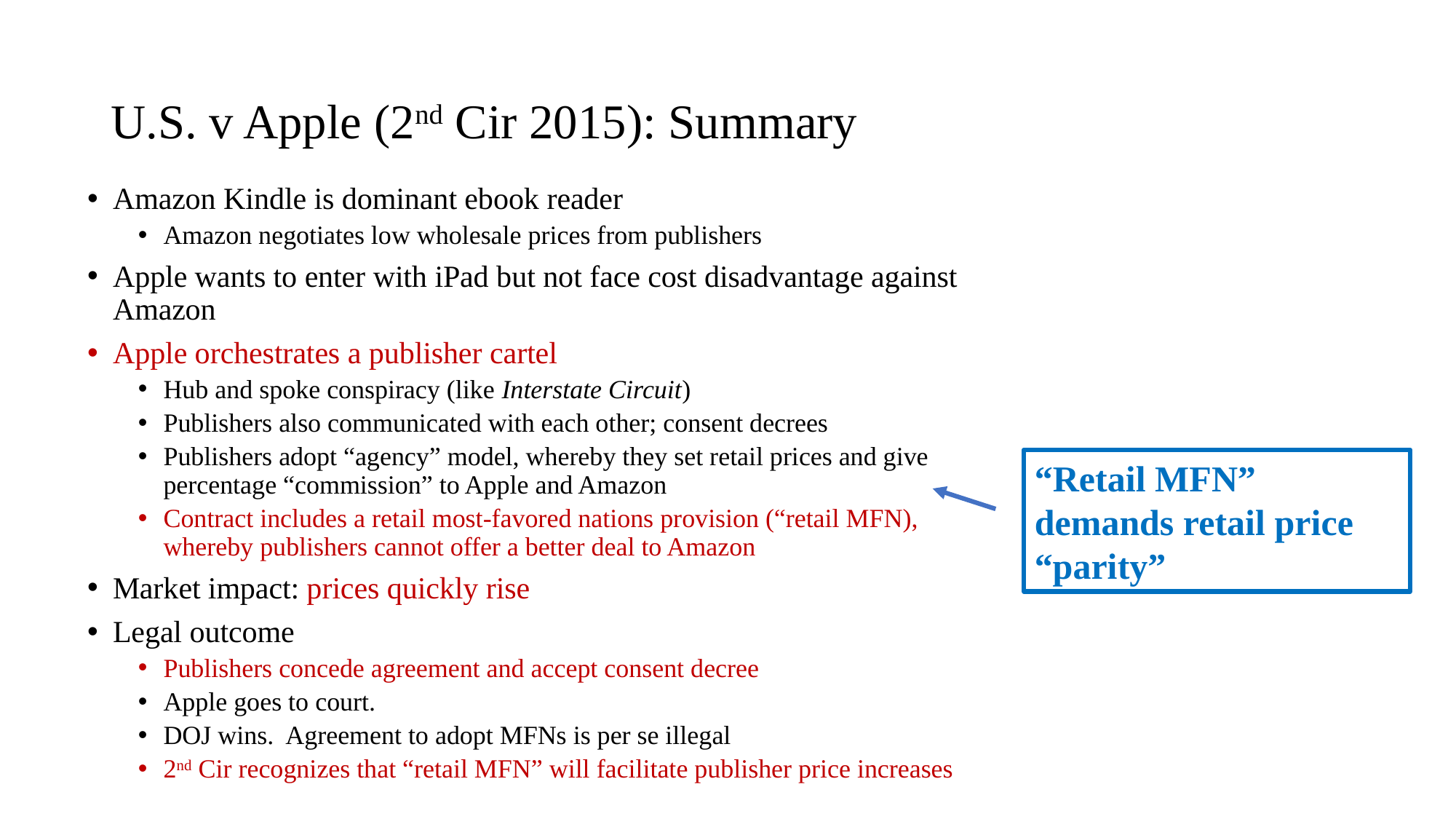

# U.S. v Apple (2nd Cir 2015): Summary
Amazon Kindle is dominant ebook reader
Amazon negotiates low wholesale prices from publishers
Apple wants to enter with iPad but not face cost disadvantage against Amazon
Apple orchestrates a publisher cartel
Hub and spoke conspiracy (like Interstate Circuit)
Publishers also communicated with each other; consent decrees
Publishers adopt “agency” model, whereby they set retail prices and give percentage “commission” to Apple and Amazon
Contract includes a retail most-favored nations provision (“retail MFN), whereby publishers cannot offer a better deal to Amazon
Market impact: prices quickly rise
Legal outcome
Publishers concede agreement and accept consent decree
Apple goes to court.
DOJ wins.  Agreement to adopt MFNs is per se illegal
2nd Cir recognizes that “retail MFN” will facilitate publisher price increases

“Retail MFN” demands retail price “parity”